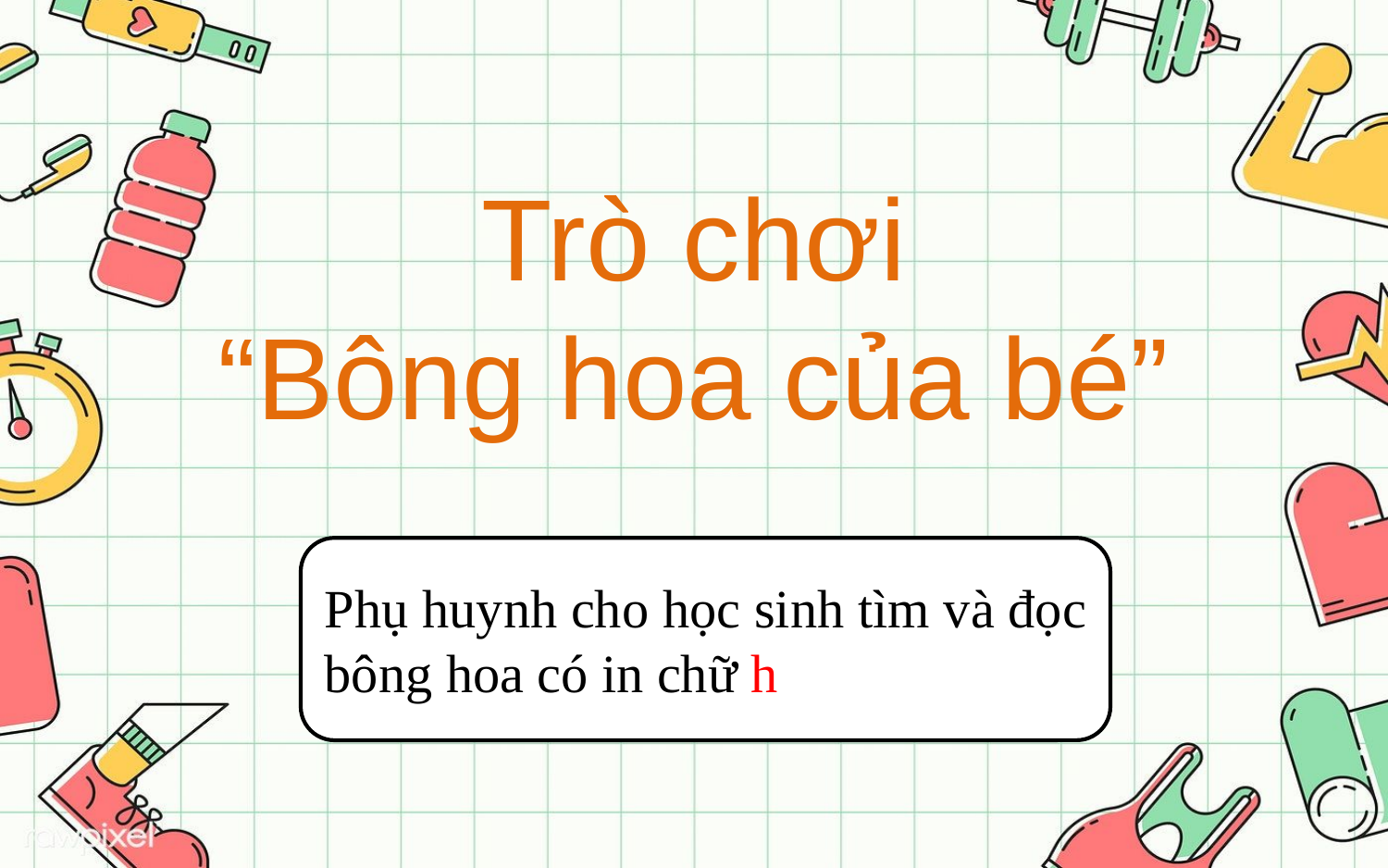

# Trò chơi “Bông hoa của bé”
Phụ huynh cho học sinh tìm và đọc bông hoa có in chữ h